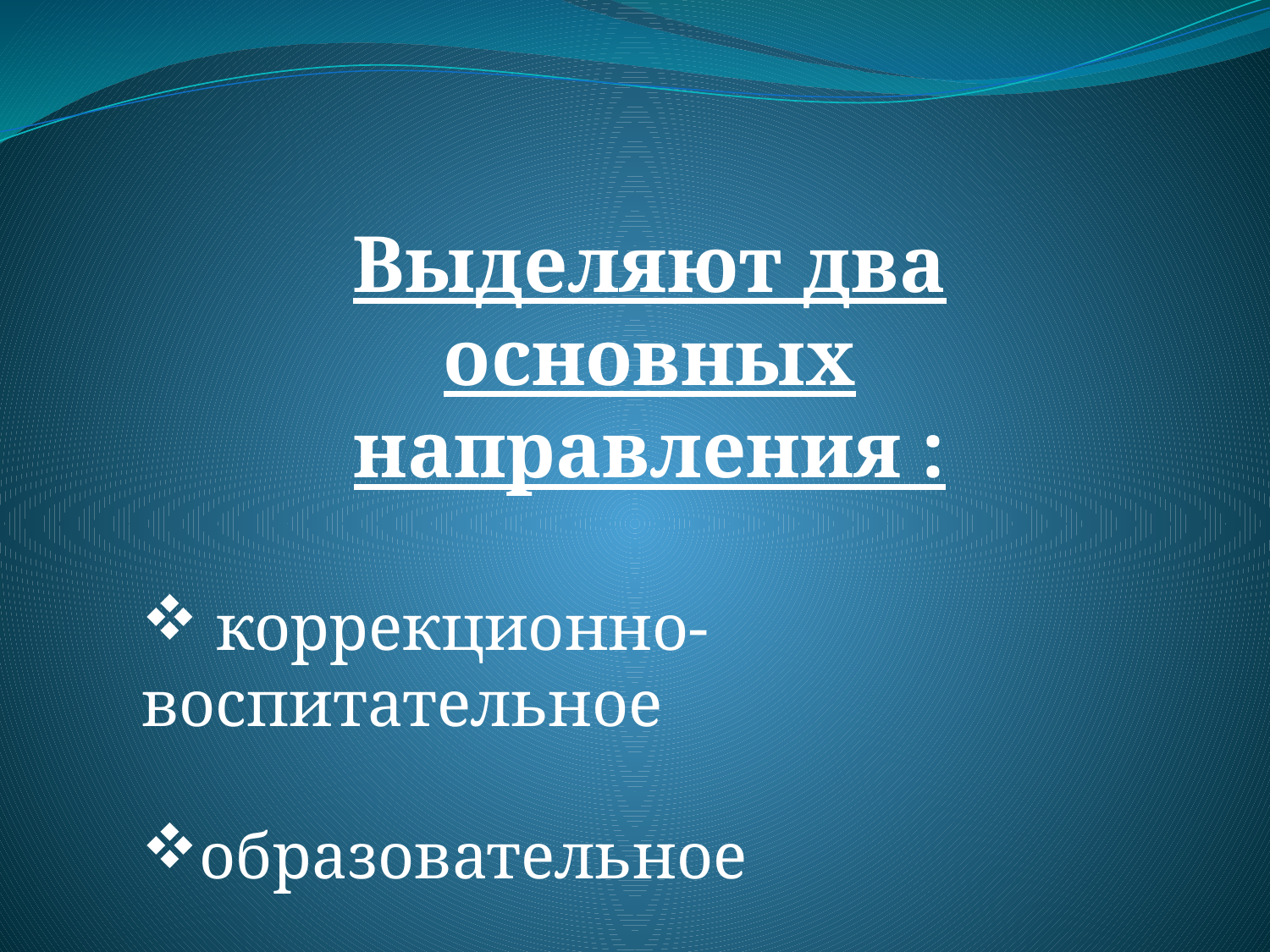

Выделяют два основных направления :

 коррекционно-воспитательное

образовательное